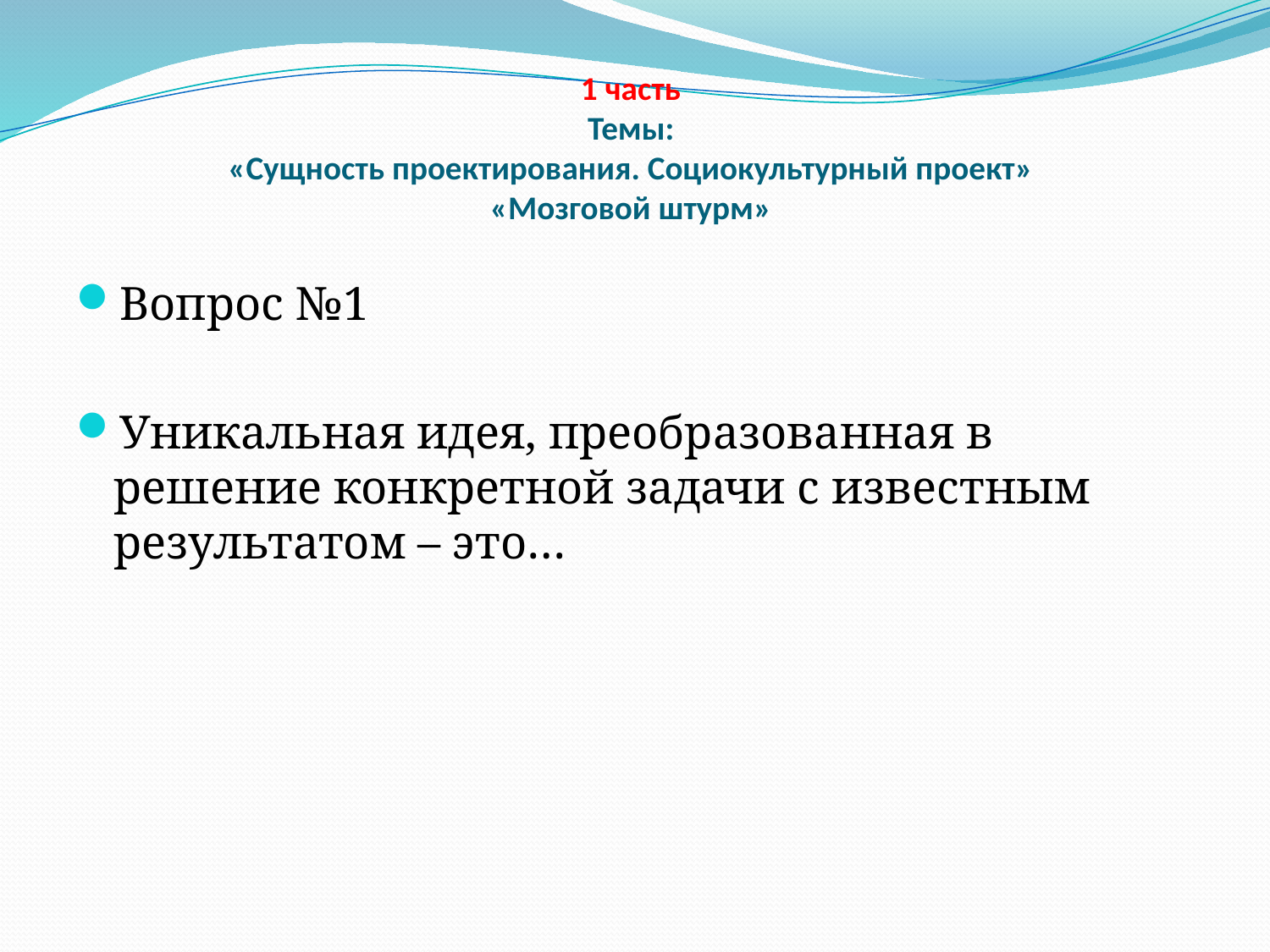

# 1 часть Темы: «Сущность проектирования. Социокультурный проект» «Мозговой штурм»
Вопрос №1

Уникальная идея, преобразованная в решение конкретной задачи с известным результатом – это…